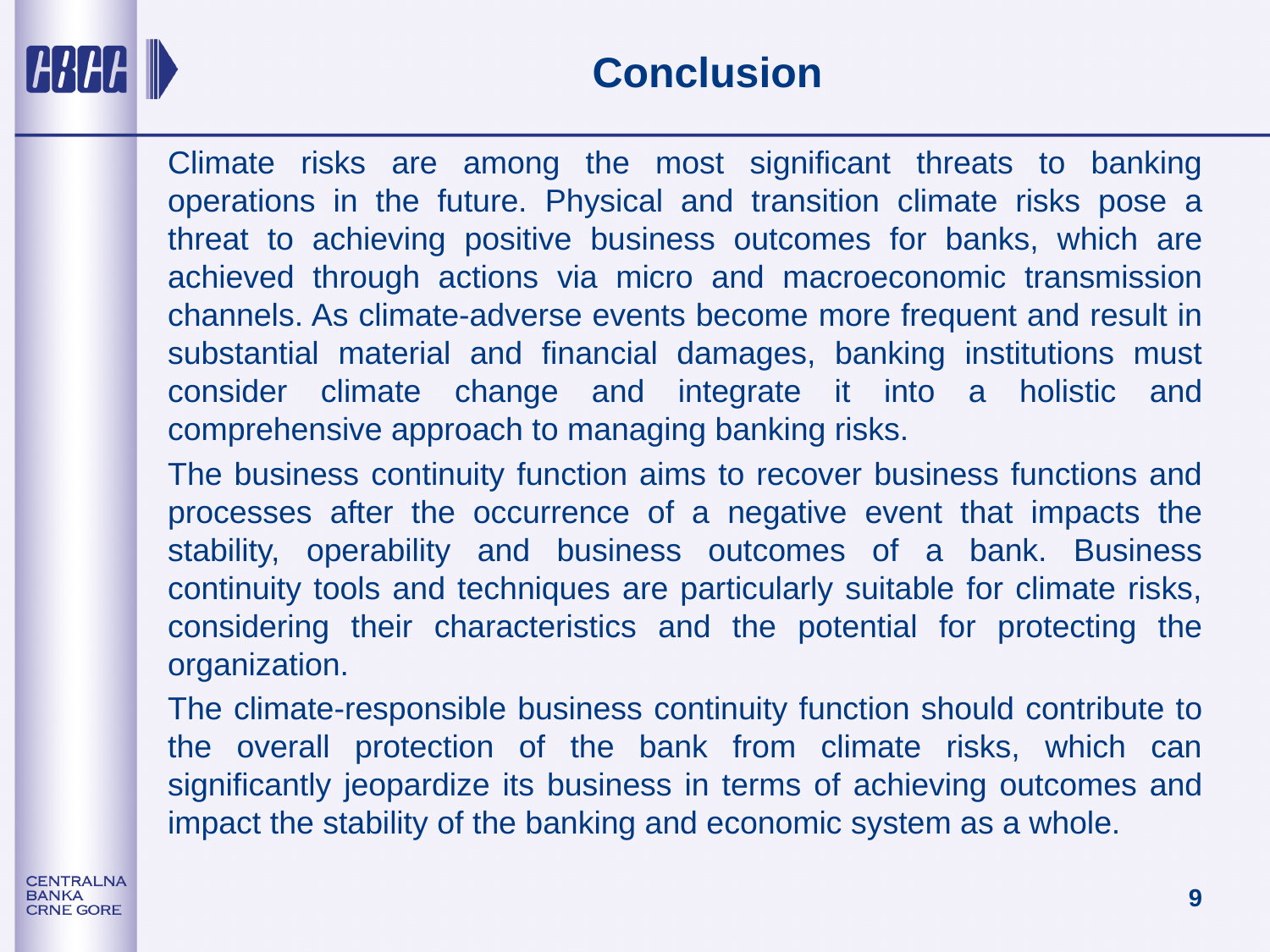

# Conclusion
Climate risks are among the most significant threats to banking operations in the future. Physical and transition climate risks pose a threat to achieving positive business outcomes for banks, which are achieved through actions via micro and macroeconomic transmission channels. As climate-adverse events become more frequent and result in substantial material and financial damages, banking institutions must consider climate change and integrate it into a holistic and comprehensive approach to managing banking risks.
The business continuity function aims to recover business functions and processes after the occurrence of a negative event that impacts the stability, operability and business outcomes of a bank. Business continuity tools and techniques are particularly suitable for climate risks, considering their characteristics and the potential for protecting the organization.
The climate-responsible business continuity function should contribute to the overall protection of the bank from climate risks, which can significantly jeopardize its business in terms of achieving outcomes and impact the stability of the banking and economic system as a whole.
9